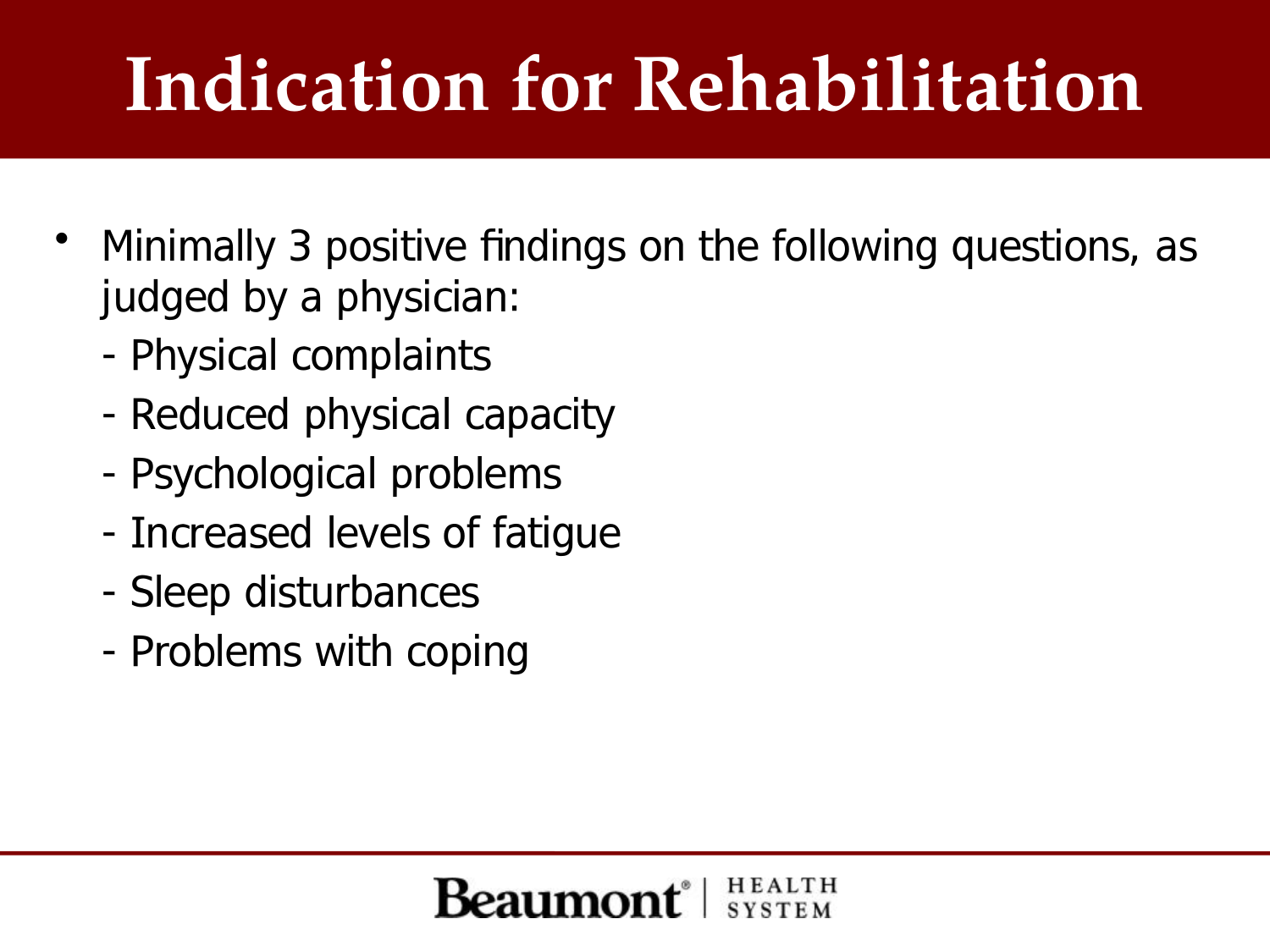

# Indication for Rehabilitation
Minimally 3 positive findings on the following questions, as judged by a physician:
	- Physical complaints
	- Reduced physical capacity
	- Psychological problems
	- Increased levels of fatigue
	- Sleep disturbances
	- Problems with coping